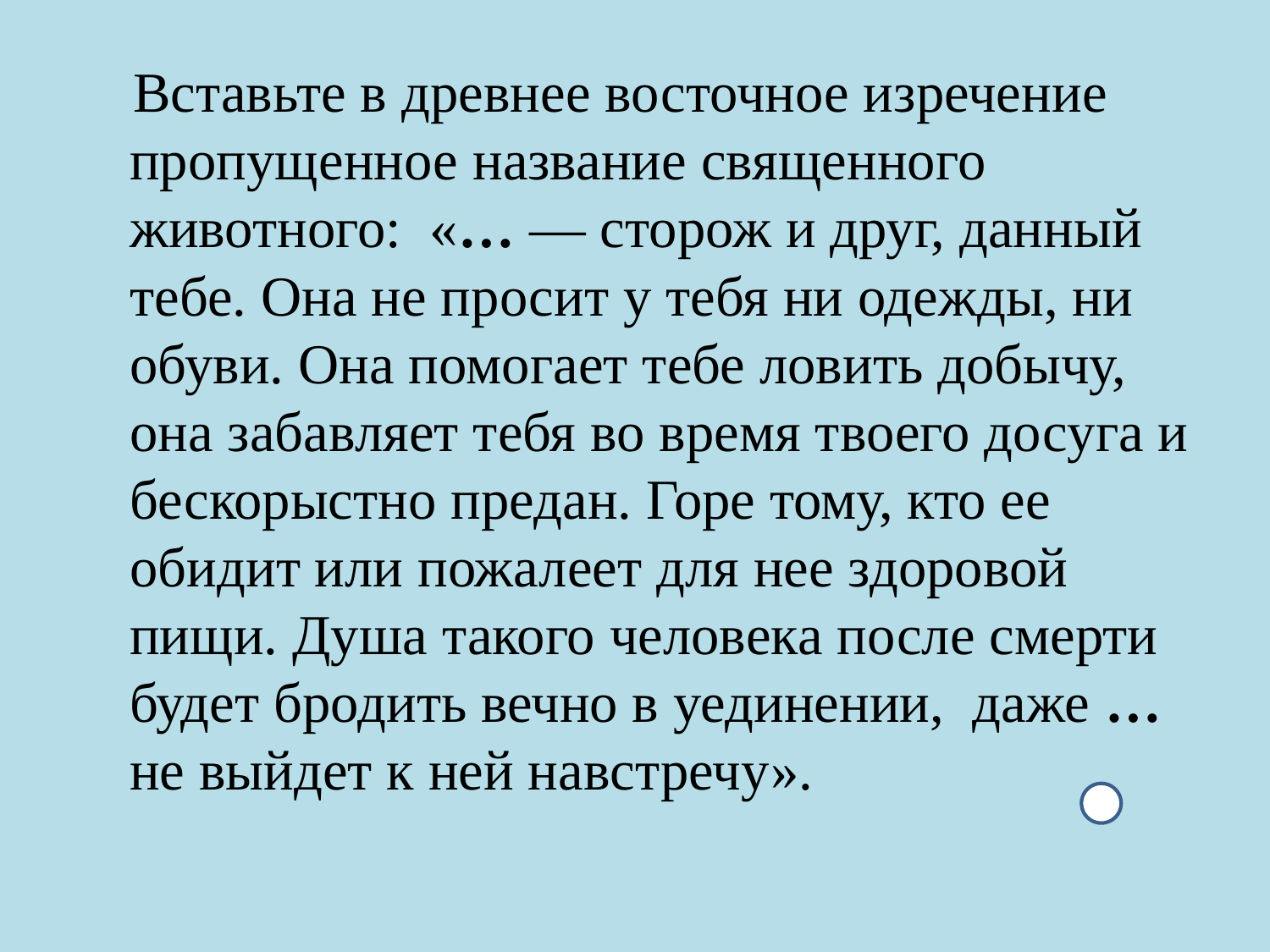

#
    Вставьте в древнее восточное изречение пропущенное название священного животного:  «… — сторож и друг, данный тебе. Она не просит у тебя ни одежды, ни обуви. Она помогает тебе ловить добычу,  она забавляет тебя во время твоего досуга и бескорыстно предан. Горе тому, кто ее обидит или пожалеет для нее здоровой пищи. Душа такого человека после смерти будет бродить вечно в уединении,  даже … не выйдет к ней навстречу».